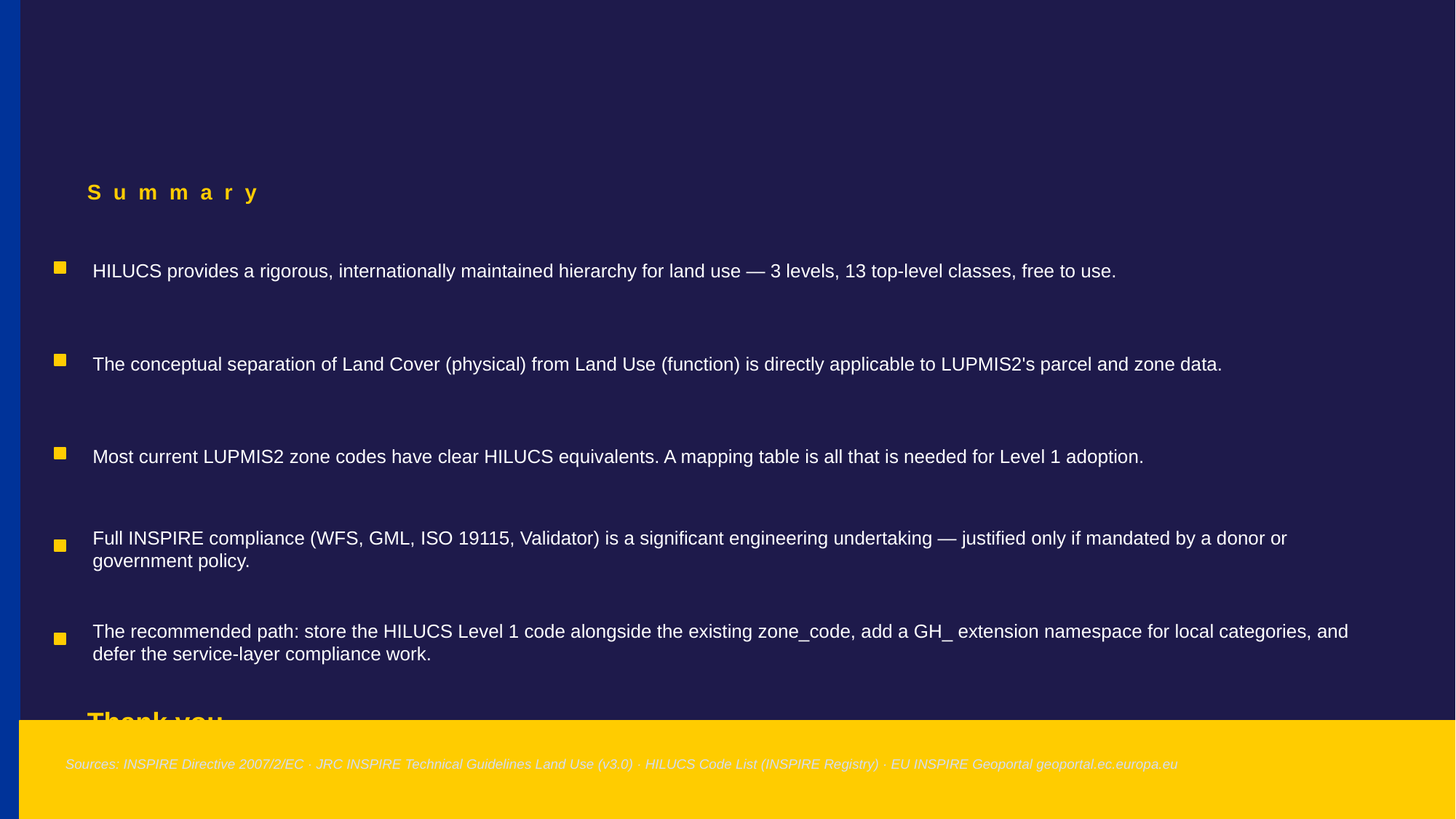

Summary
HILUCS provides a rigorous, internationally maintained hierarchy for land use — 3 levels, 13 top-level classes, free to use.

The conceptual separation of Land Cover (physical) from Land Use (function) is directly applicable to LUPMIS2's parcel and zone data.

Most current LUPMIS2 zone codes have clear HILUCS equivalents. A mapping table is all that is needed for Level 1 adoption.

Full INSPIRE compliance (WFS, GML, ISO 19115, Validator) is a significant engineering undertaking — justified only if mandated by a donor or government policy.

The recommended path: store the HILUCS Level 1 code alongside the existing zone_code, add a GH_ extension namespace for local categories, and defer the service-layer compliance work.

Thank you
Sources: INSPIRE Directive 2007/2/EC · JRC INSPIRE Technical Guidelines Land Use (v3.0) · HILUCS Code List (INSPIRE Registry) · EU INSPIRE Geoportal geoportal.ec.europa.eu